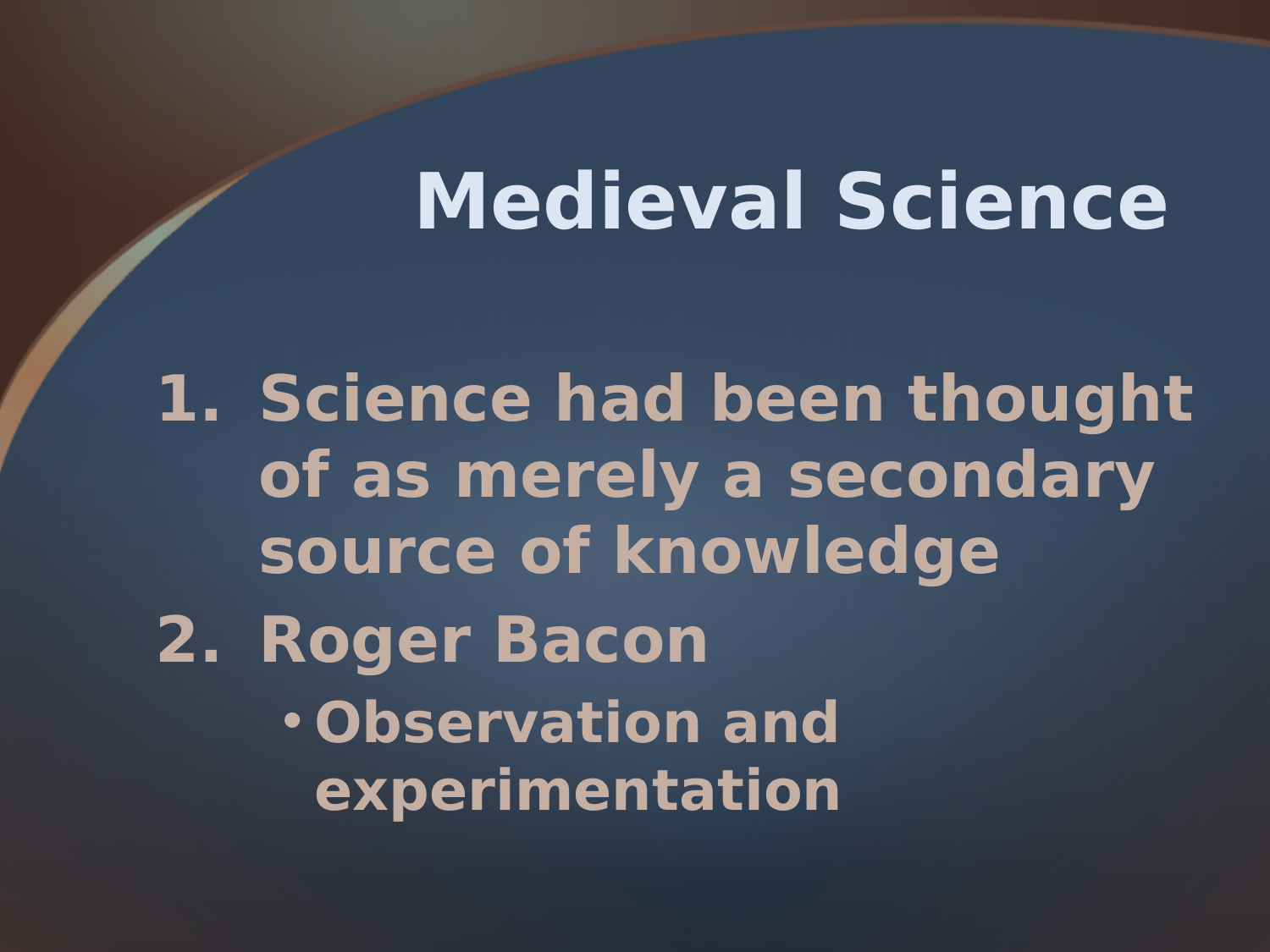

# Medieval Science
Science had been thought of as merely a secondary source of knowledge
Roger Bacon
Observation and experimentation